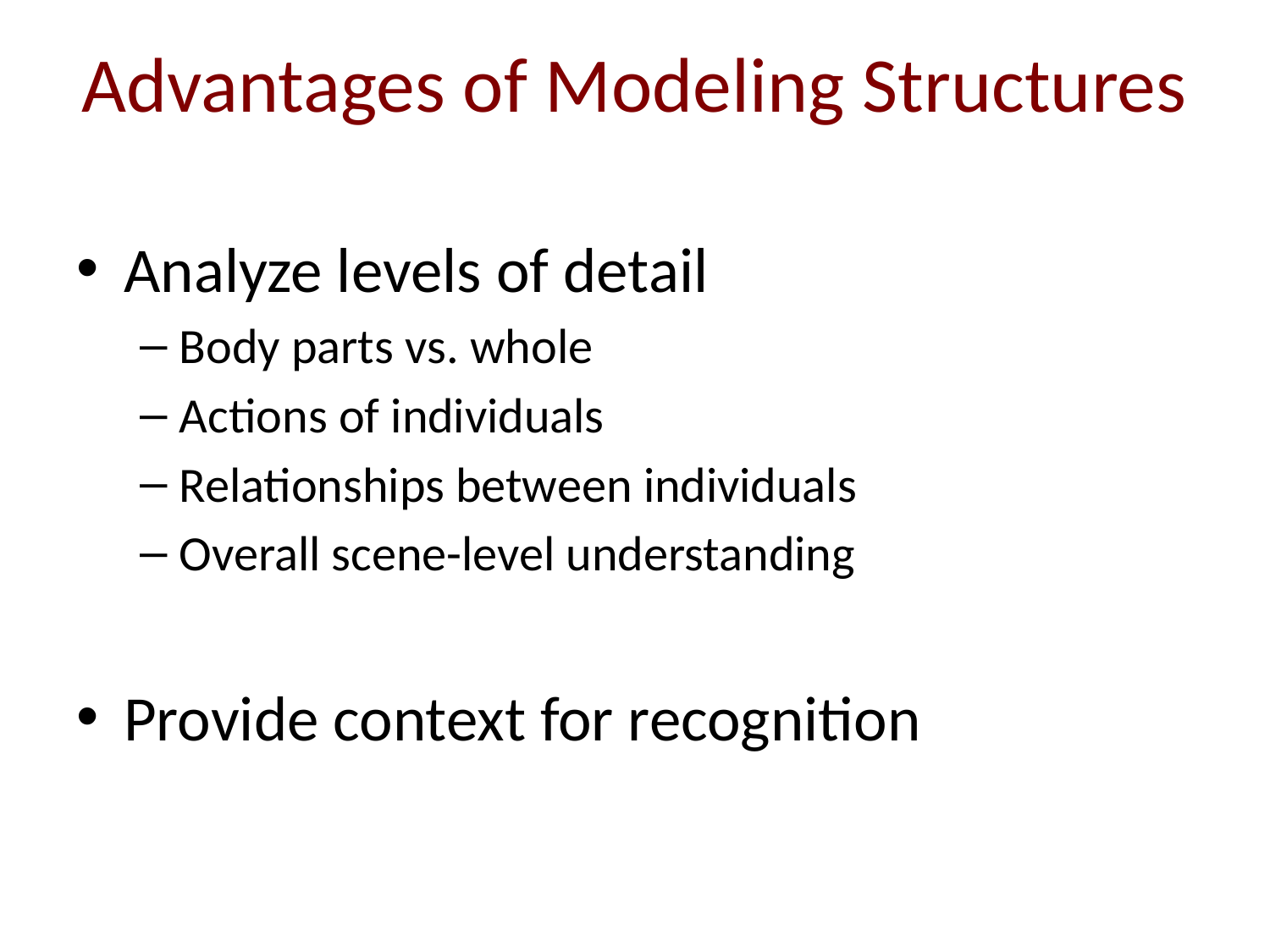

# Advantages of Modeling Structures
Analyze levels of detail
Body parts vs. whole
Actions of individuals
Relationships between individuals
Overall scene-level understanding

Provide context for recognition